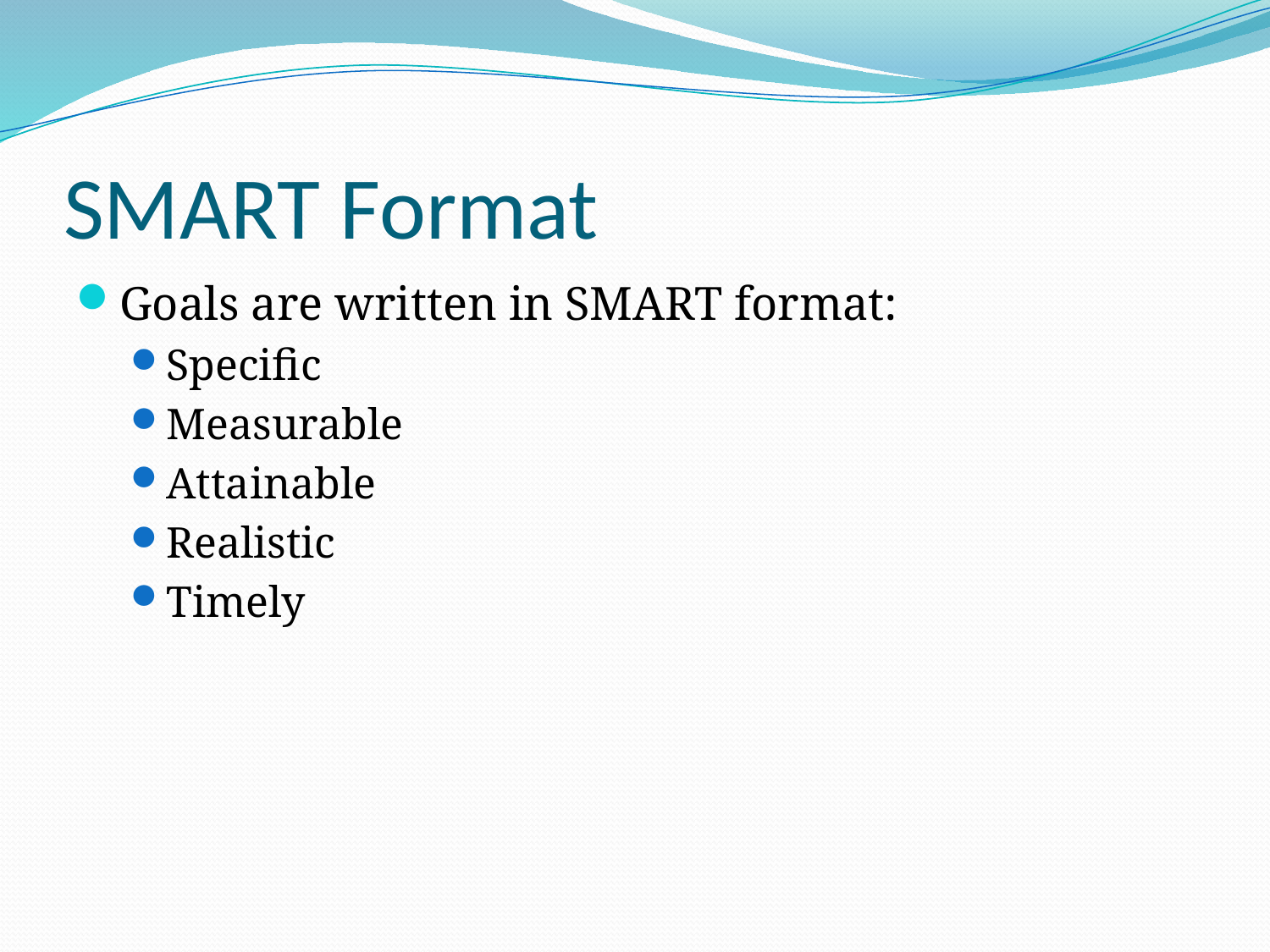

# SMART Format
Goals are written in SMART format:
Specific
Measurable
Attainable
Realistic
Timely